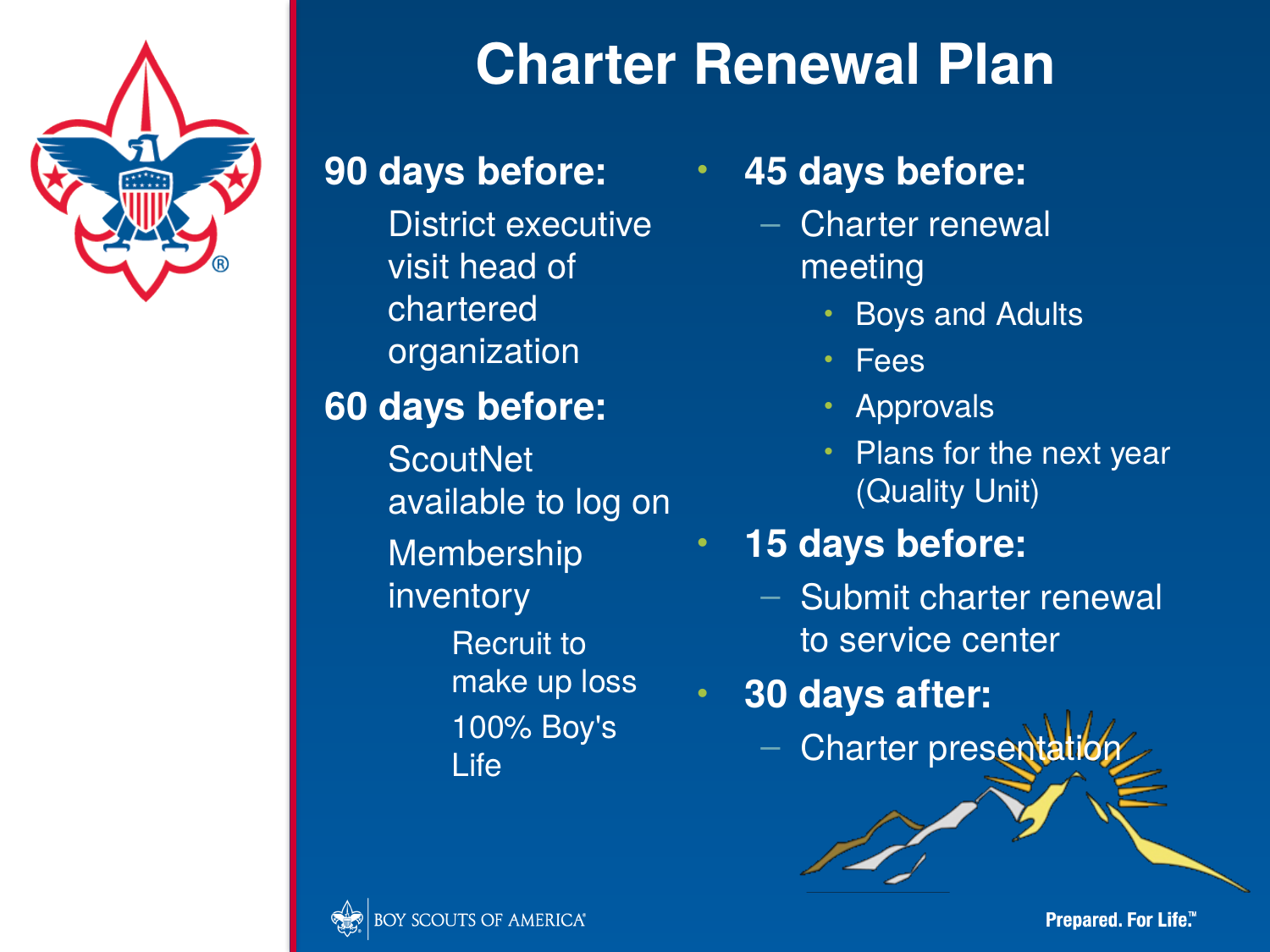

Charter Renewal Plan
90 days before:
District executive visit head of chartered organization
60 days before:
ScoutNet available to log on
Membership inventory
Recruit to make up loss
100% Boy's Life
45 days before:
Charter renewal meeting
Boys and Adults
Fees
Approvals
Plans for the next year (Quality Unit)
15 days before:
Submit charter renewal to service center
30 days after:
Charter presentation